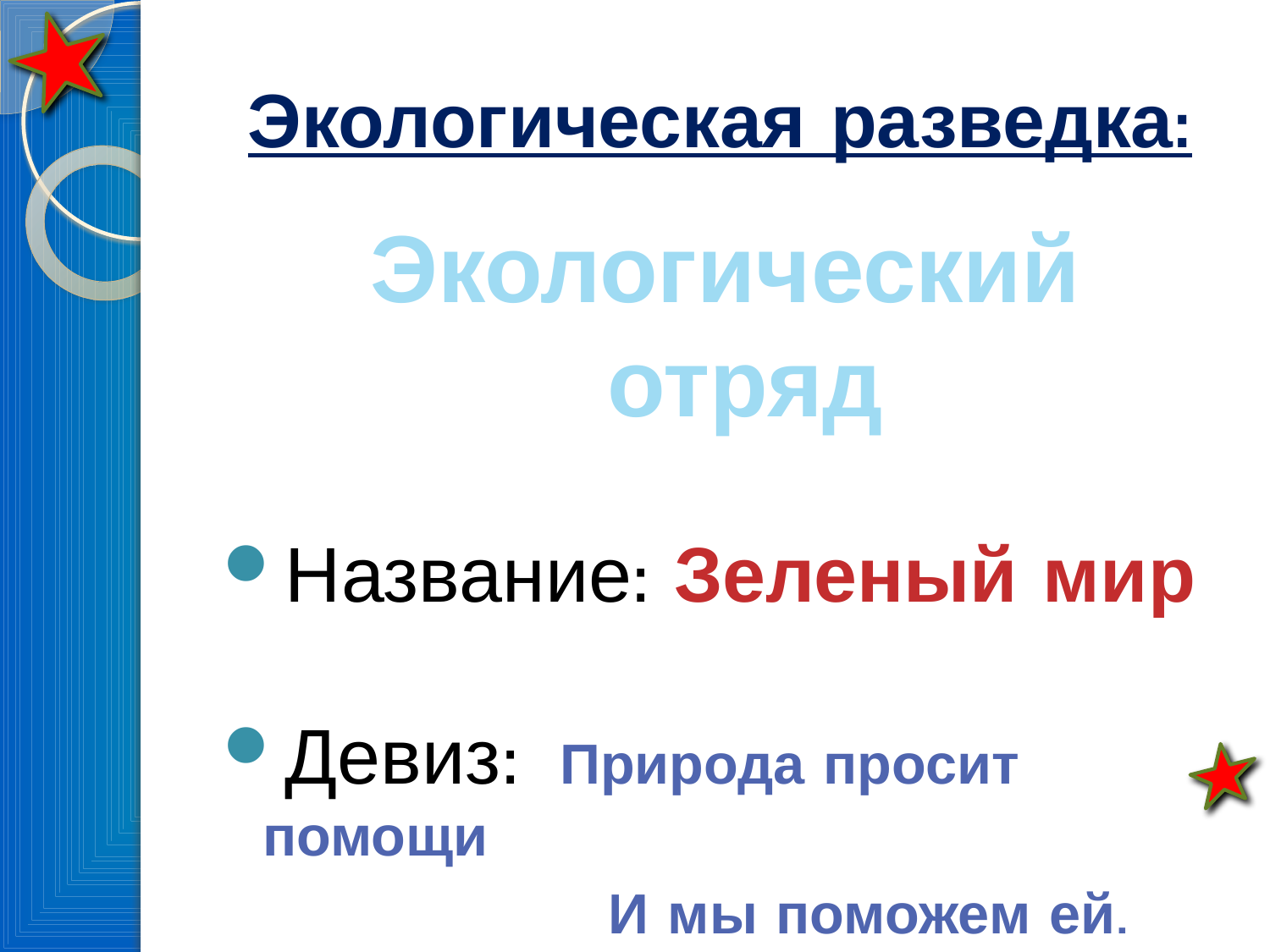

# Экологическая разведка:
Экологический отряд

Название: Зеленый мир

Девиз:  Природа просит помощи
			     И мы поможем ей.